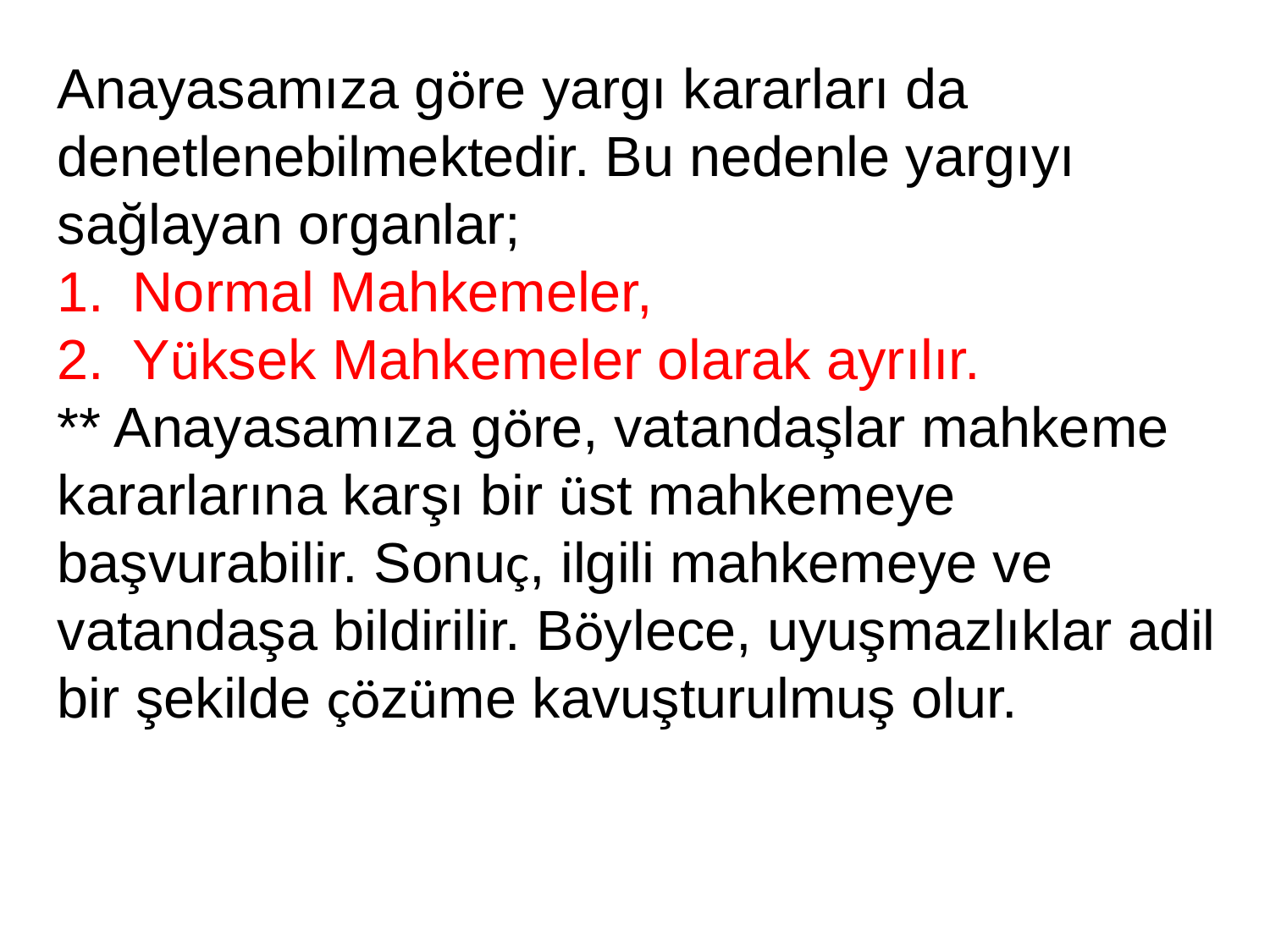

Anayasamıza göre yargı kararları da denetlenebilmektedir. Bu nedenle yargıyı sağlayan organlar;
1.  Normal Mahkemeler,
2.  Yüksek Mahkemeler olarak ayrılır.
** Anayasamıza göre, vatandaşlar mahkeme kararlarına karşı bir üst mahkemeye başvurabilir. Sonuç, ilgili mahkemeye ve vatandaşa bildirilir. Böylece, uyuşmazlıklar adil bir şekilde çözüme kavuşturulmuş olur.